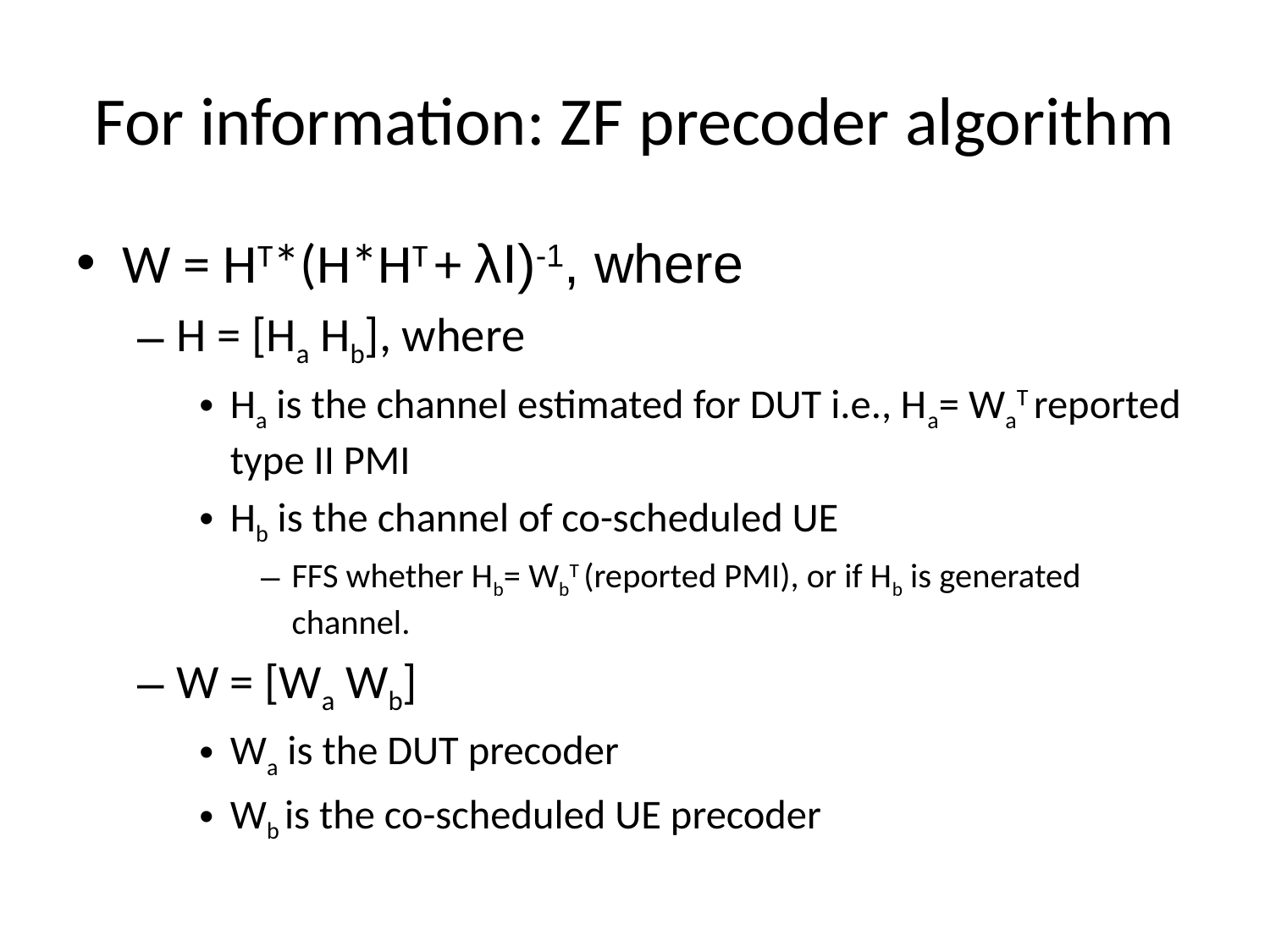

# For information: ZF precoder algorithm
W = HT*(H*HT + λI)-1, where
H = [Ha Hb], where
Ha is the channel estimated for DUT i.e., Ha= WaT reported type II PMI
Hb is the channel of co-scheduled UE
FFS whether Hb= WbT (reported PMI), or if Hb is generated channel.
W = [Wa Wb]
Wa is the DUT precoder
Wb is the co-scheduled UE precoder